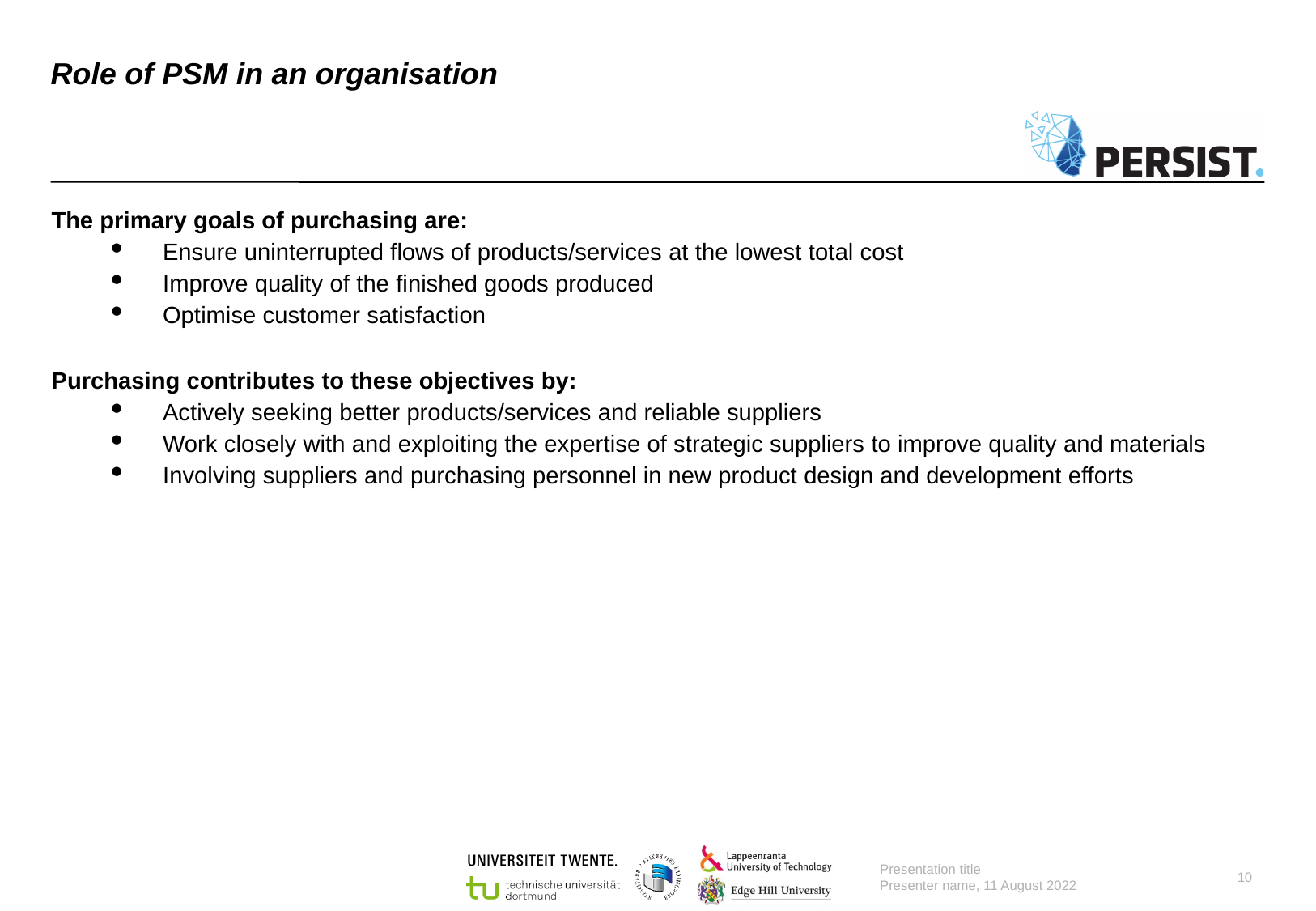

# Role of PSM in an organisation

The primary goals of purchasing are:
Ensure uninterrupted flows of products/services at the lowest total cost
Improve quality of the finished goods produced
Optimise customer satisfaction

Purchasing contributes to these objectives by:
Actively seeking better products/services and reliable suppliers
Work closely with and exploiting the expertise of strategic suppliers to improve quality and materials
Involving suppliers and purchasing personnel in new product design and development efforts

Presentation title
Presenter name, 11 August 2022
10